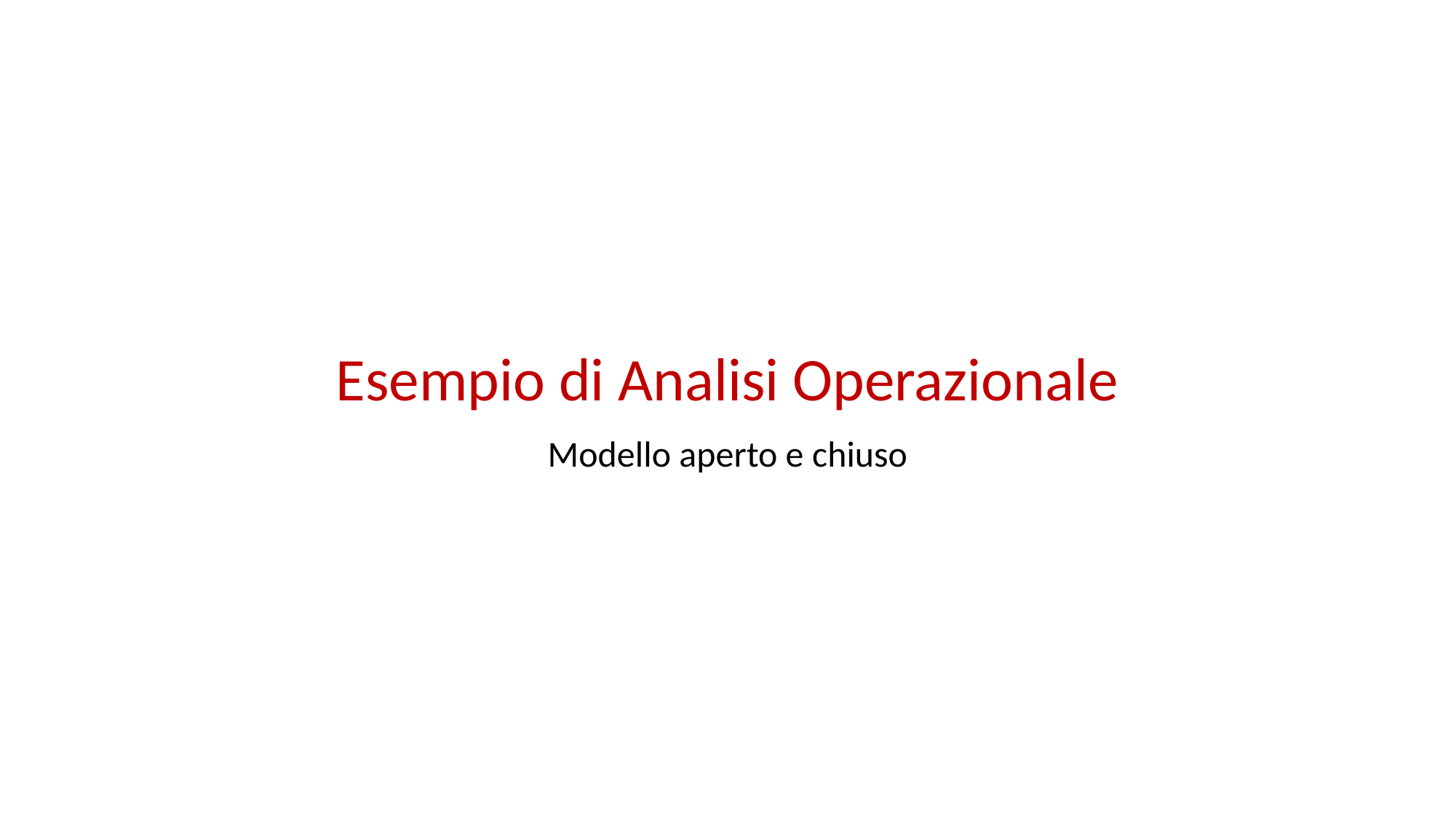

# Esempio di Analisi Operazionale
Modello aperto e chiuso